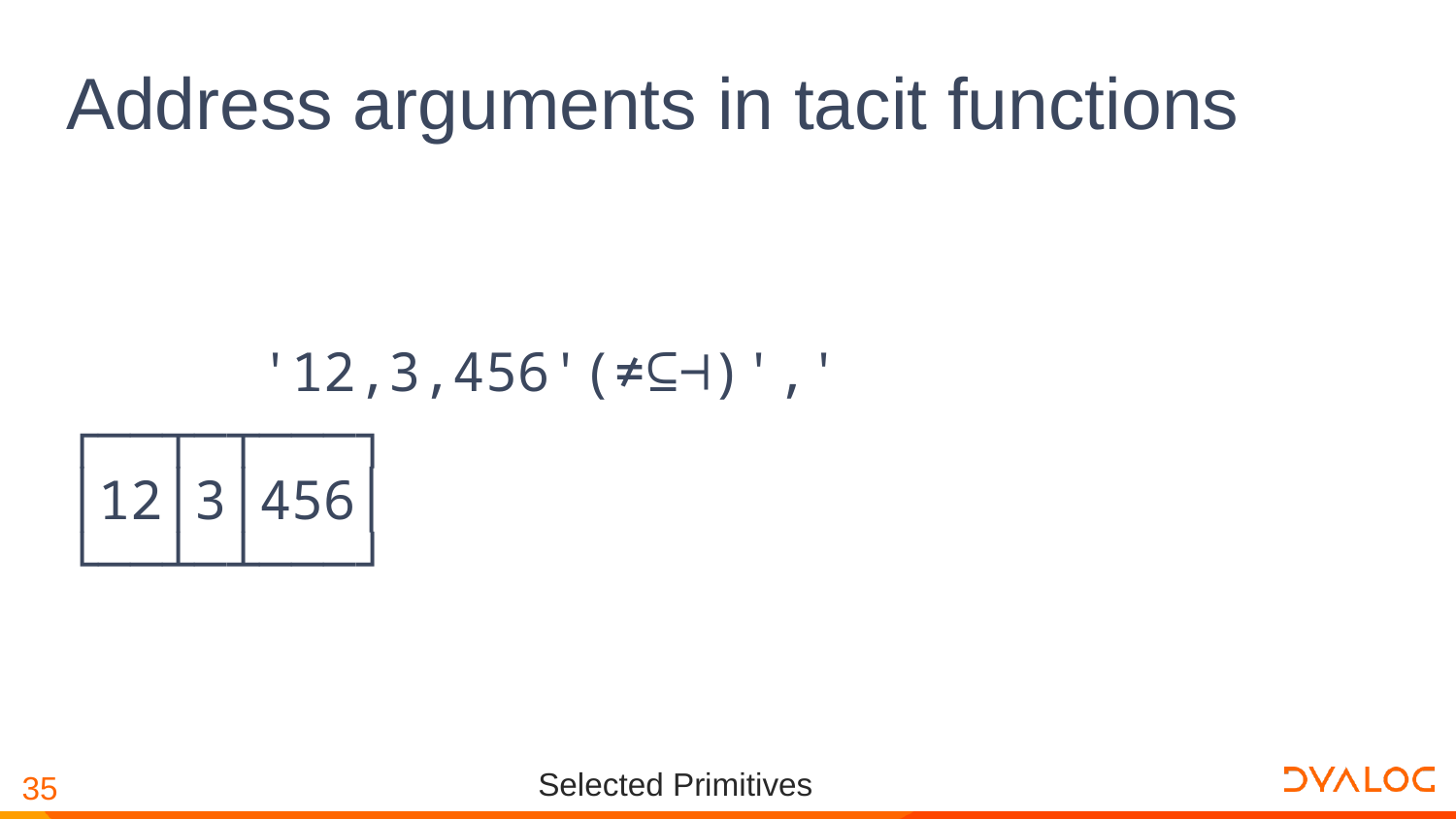

# Address arguments in tacit functions

      '12,3,456'(≠⊆⊣)','
┌──┬─┬───┐
│12│3│456│
└──┴─┴───┘